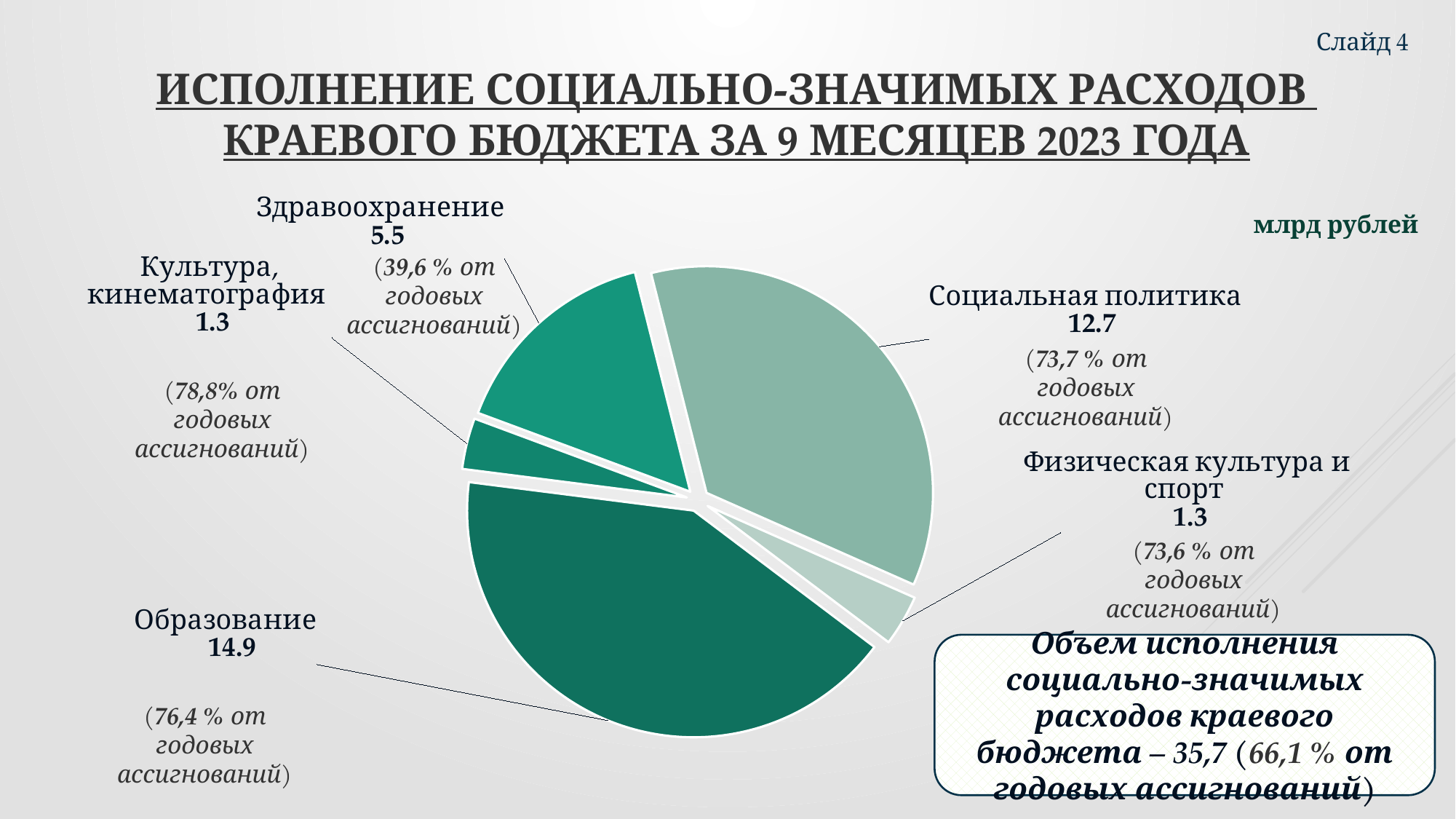

Слайд 4
# Исполнение социально-значимых расходов краевого бюджета за 9 МЕСЯЦЕВ 2023 года

### Chart

| Category | Столбец1 |
|---|---|
| Образование | 14.9 |
| Культура, кинематография | 1.3 |
| Здравоохранение | 5.5 |
| Социальная политика | 12.7 |
| Физическая культура и спорт | 1.3 |
млрд рублей
(39,6 % от годовых ассигнований)
(73,7 % от годовых ассигнований)
(78,8% от годовых ассигнований)
(73,6 % от годовых ассигнований)
Объем исполнения социально-значимых расходов краевого бюджета – 35,7 (66,1 % от годовых ассигнований)
(76,4 % от годовых ассигнований)